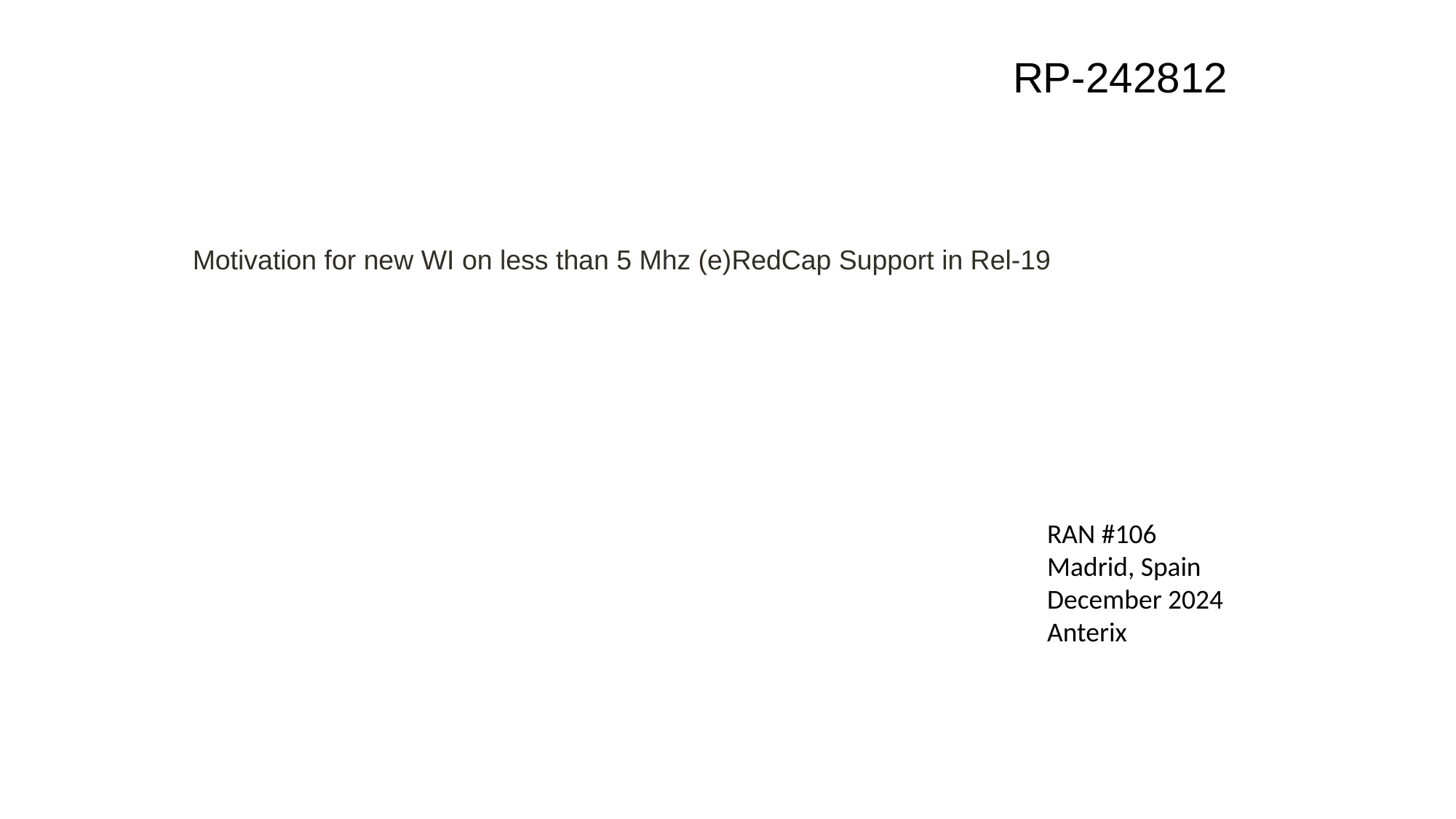

RP-242812
Motivation for new WI on less than 5 Mhz (e)RedCap Support in Rel-19
RAN #106
Madrid, Spain
December 2024
Anterix